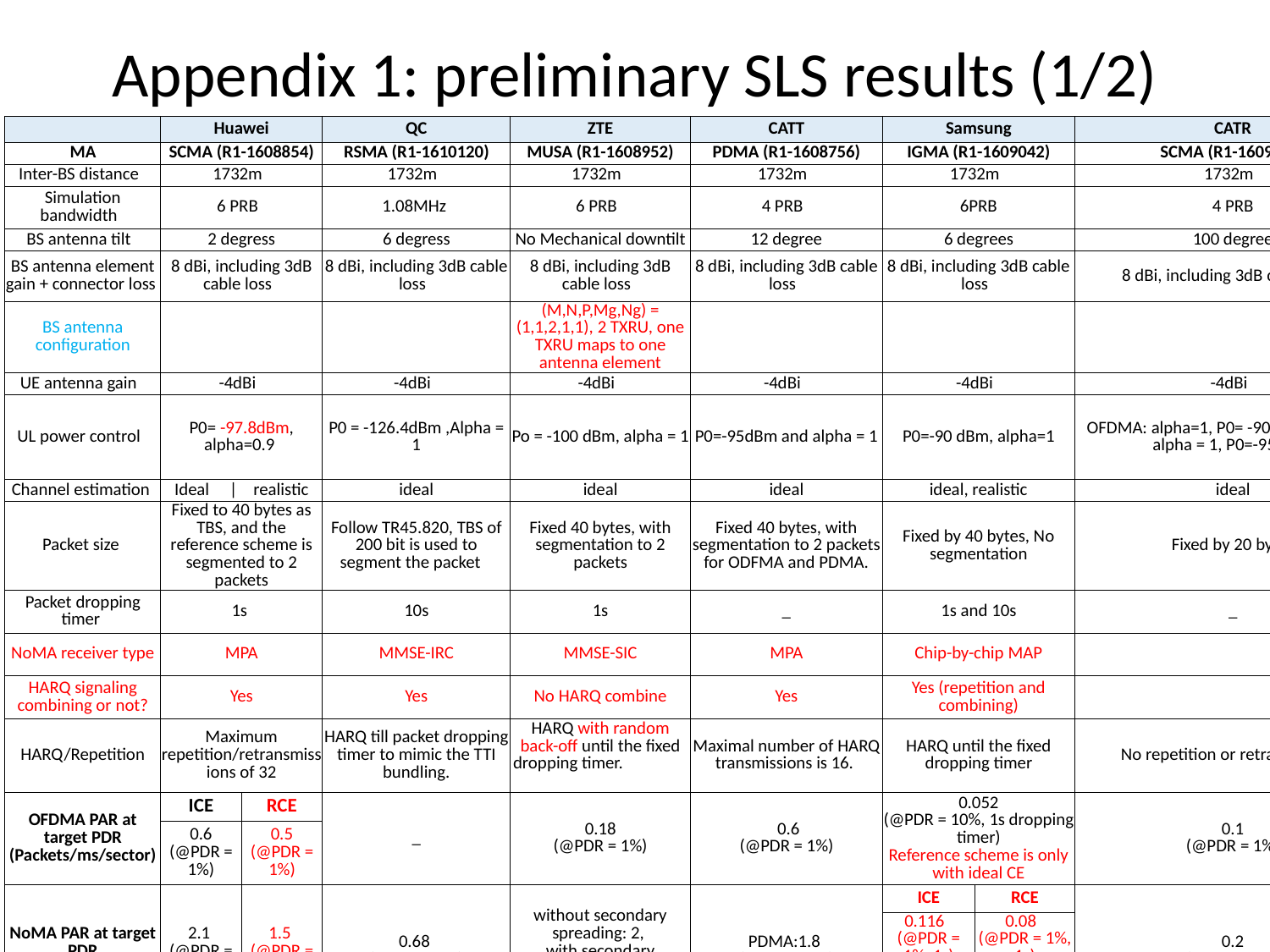

# Appendix 1: preliminary SLS results (1/2)
|  | Huawei |  | QC | ZTE | CATT | Samsung |  | CATR |
| --- | --- | --- | --- | --- | --- | --- | --- | --- |
| MA | SCMA (R1-1608854) |  | RSMA (R1-1610120) | MUSA (R1-1608952) | PDMA (R1-1608756) | IGMA (R1-1609042) |  | SCMA (R1-1609581) |
| Inter-BS distance | 1732m |  | 1732m | 1732m | 1732m | 1732m |  | 1732m |
| Simulation bandwidth | 6 PRB |  | 1.08MHz | 6 PRB | 4 PRB | 6PRB |  | 4 PRB |
| BS antenna tilt | 2 degress |  | 6 degress | No Mechanical downtilt | 12 degree | 6 degrees |  | 100 degree |
| BS antenna element gain + connector loss | 8 dBi, including 3dB cable loss |  | 8 dBi, including 3dB cable loss | 8 dBi, including 3dB cable loss | 8 dBi, including 3dB cable loss | 8 dBi, including 3dB cable loss |  | 8 dBi, including 3dB cable loss |
| BS antenna configuration |  |  |  | (M,N,P,Mg,Ng) = (1,1,2,1,1), 2 TXRU, one TXRU maps to one antenna element |  |  |  |  |
| UE antenna gain | -4dBi |  | -4dBi | -4dBi | -4dBi | -4dBi |  | -4dBi |
| UL power control | P0= -97.8dBm, alpha=0.9 |  | P0 = -126.4dBm ,Alpha = 1 | Po = -100 dBm, alpha = 1 | P0=-95dBm and alpha = 1 | P0=-90 dBm, alpha=1 |  | OFDMA: alpha=1, P0= -90 dBm SCMA: alpha = 1, P0=-95dBm |
| Channel estimation | Ideal | realistic |  | ideal | ideal | ideal | ideal, realistic |  | ideal |
| Packet size | Fixed to 40 bytes as TBS, and the reference scheme is segmented to 2 packets |  | Follow TR45.820, TBS of 200 bit is used to segment the packet | Fixed 40 bytes, with segmentation to 2 packets | Fixed 40 bytes, with segmentation to 2 packets for ODFMA and PDMA. | Fixed by 40 bytes, No segmentation |  | Fixed by 20 bytes |
| Packet dropping timer | 1s |  | 10s | 1s | \_ | 1s and 10s |  | \_ |
| NoMA receiver type | MPA |  | MMSE-IRC | MMSE-SIC | MPA | Chip-by-chip MAP |  |  |
| HARQ signaling combining or not? | Yes |  | Yes | No HARQ combine | Yes | Yes (repetition and combining) |  |  |
| HARQ/Repetition | Maximum repetition/retransmissions of 32 |  | HARQ till packet dropping timer to mimic the TTI bundling. | HARQ with random back-off until the fixed dropping timer. | Maximal number of HARQ transmissions is 16. | HARQ until the fixed dropping timer |  | No repetition or retransmission |
| OFDMA PAR at target PDR (Packets/ms/sector) | ICE | RCE | \_ | 0.18 (@PDR = 1%) | 0.6 (@PDR = 1%) | 0.052 (@PDR = 10%, 1s dropping timer) Reference scheme is only with ideal CE |  | 0.1 (@PDR = 1%) |
|  | 0.6 (@PDR = 1%) | 0.5 (@PDR = 1%) |  |  |  |  |  |  |
| NoMA PAR at target PDR (Packets/ms/sector) | 2.1 (@PDR = 1%) | 1.5 (@PDR = 1%) | 0.68 (@PDR = 1%) | without secondary spreading: 2, with secondary spreading: 8 (@PDR = 1%) | PDMA:1.8 (@PDR = 1%) | ICE | RCE | 0.2 (@PDR = 1%) |
|  |  |  |  |  |  | 0.116 (@PDR = 1%, 1s) 0.44 (@PDR = 10%, 1s) | 0.08 (@PDR = 1%, 1s) 0.34 (@PDR = 10%, 1s) |  |
| Gain (NoMA scheme divided by its reference scheme) | 350% | 300% | \_ | without secondary spreading: 1100%, with secondary spreading: 4400% | 300% | 860%@PDR 10% with ICE of IGMA; 680%@PDR 10% with RCE of IGMA; |  | 200% (@PDR = 1%) 250% (@PDR = 10%) |